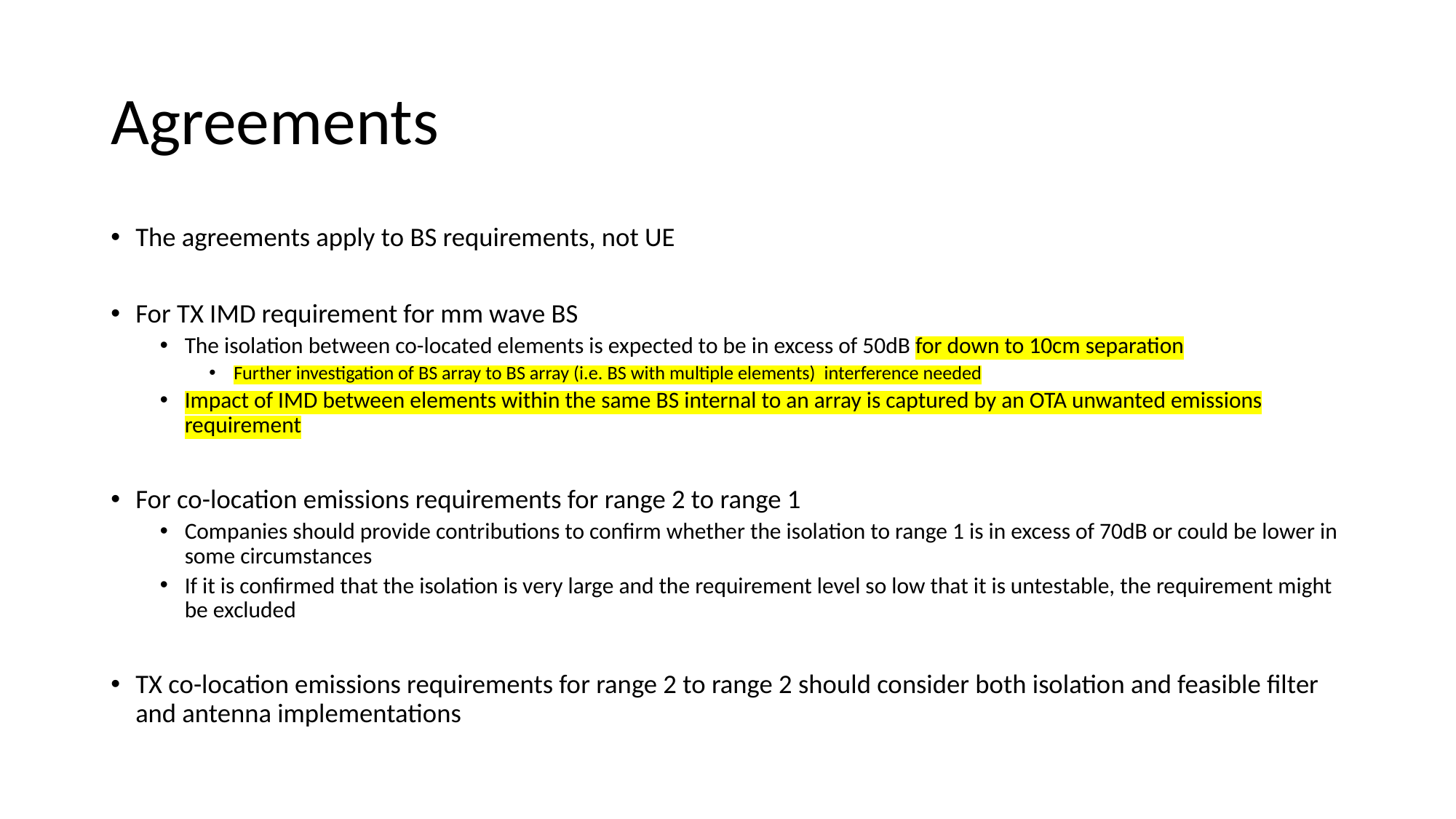

# Agreements
The agreements apply to BS requirements, not UE

For TX IMD requirement for mm wave BS
The isolation between co-located elements is expected to be in excess of 50dB for down to 10cm separation
Further investigation of BS array to BS array (i.e. BS with multiple elements)  interference needed
Impact of IMD between elements within the same BS internal to an array is captured by an OTA unwanted emissions requirement

For co-location emissions requirements for range 2 to range 1
Companies should provide contributions to confirm whether the isolation to range 1 is in excess of 70dB or could be lower in some circumstances
If it is confirmed that the isolation is very large and the requirement level so low that it is untestable, the requirement might be excluded

TX co-location emissions requirements for range 2 to range 2 should consider both isolation and feasible filter and antenna implementations